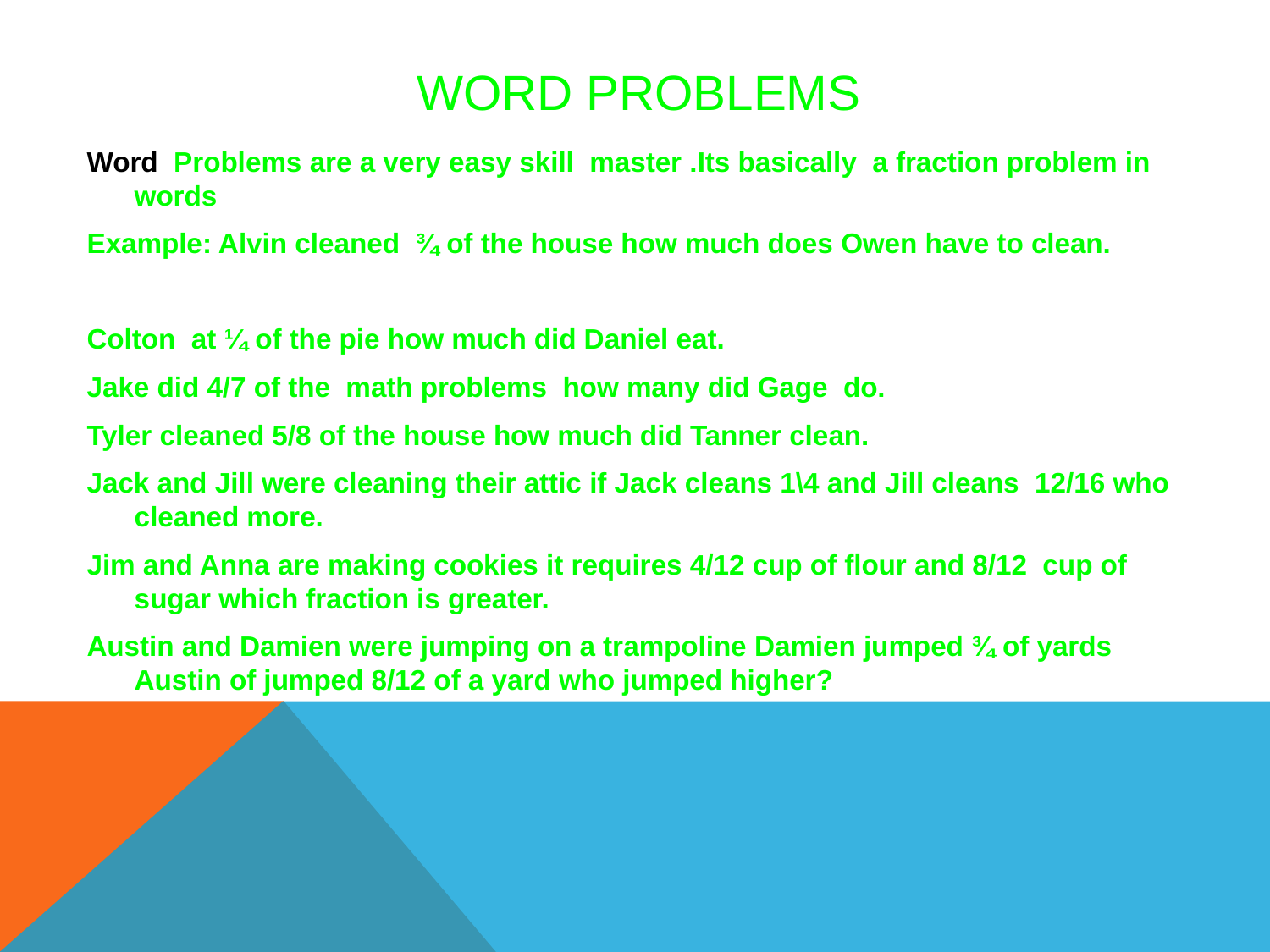

# Word problems
Word  Problems are a very easy skill  master .Its basically  a fraction problem in words
Example: Alvin cleaned  ¾ of the house how much does Owen have to clean.

Colton  at ¼ of the pie how much did Daniel eat.
Jake did 4/7 of the  math problems  how many did Gage  do.
Tyler cleaned 5/8 of the house how much did Tanner clean.
Jack and Jill were cleaning their attic if Jack cleans 1\4 and Jill cleans  12/16 who cleaned more.
Jim and Anna are making cookies it requires 4/12 cup of flour and 8/12  cup of sugar which fraction is greater.
Austin and Damien were jumping on a trampoline Damien jumped ¾ of yards Austin of jumped 8/12 of a yard who jumped higher?